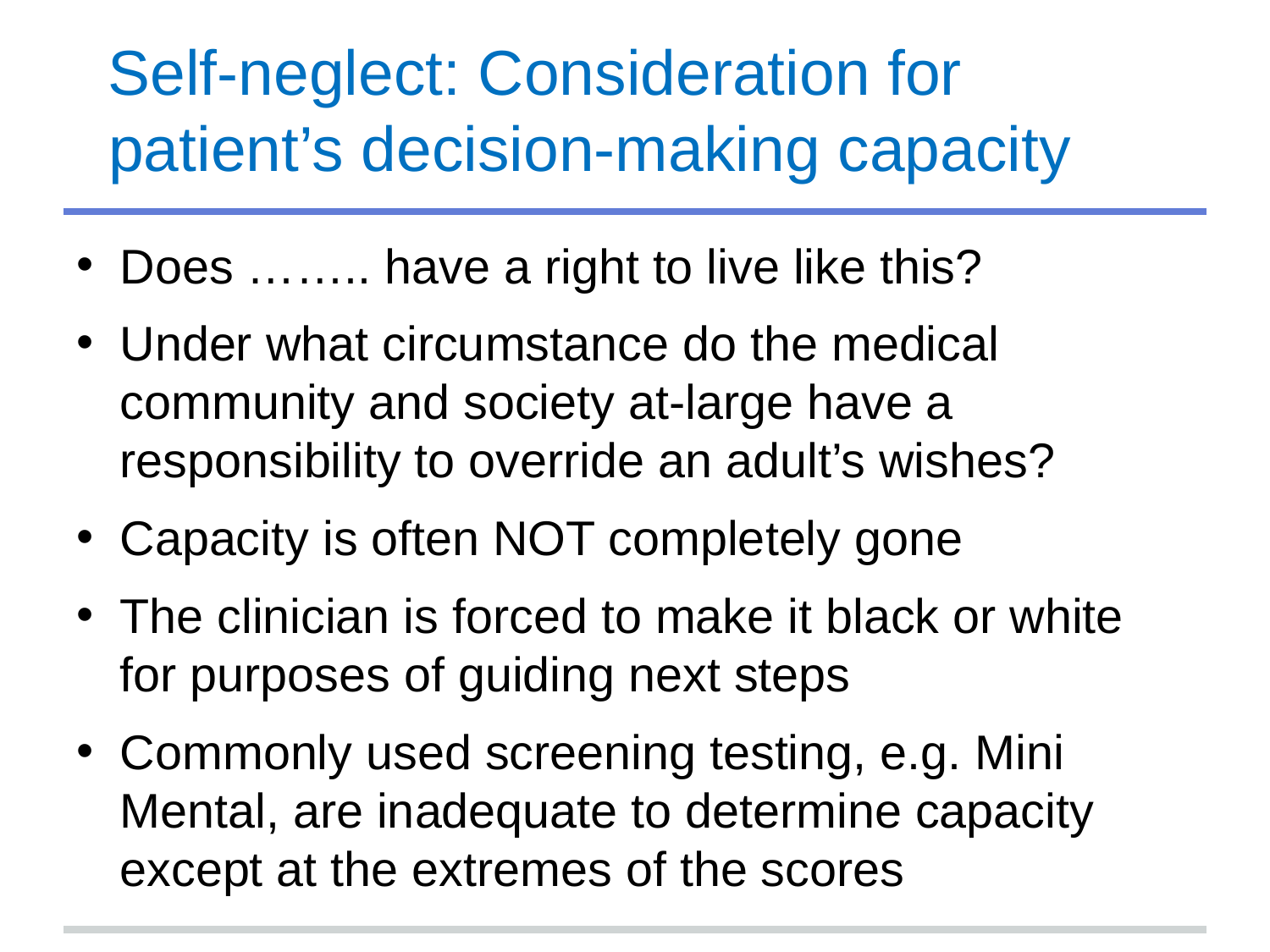

# Self-neglect: Consideration for patient’s decision-making capacity
Does …….. have a right to live like this?
Under what circumstance do the medical community and society at-large have a responsibility to override an adult’s wishes?
Capacity is often NOT completely gone
The clinician is forced to make it black or white for purposes of guiding next steps
Commonly used screening testing, e.g. Mini Mental, are inadequate to determine capacity except at the extremes of the scores